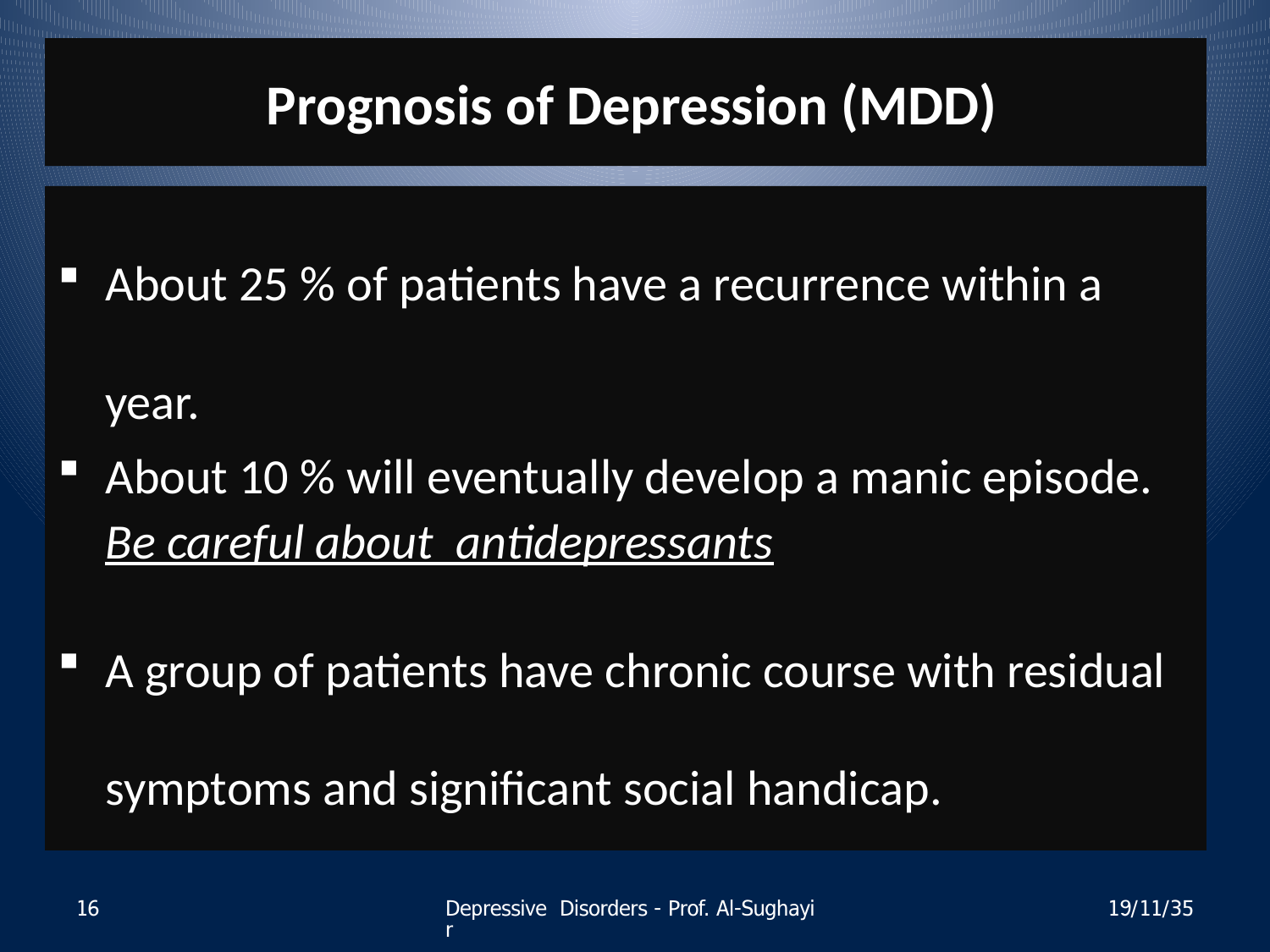

# Prognosis of Depression (MDD)
About 25 % of patients have a recurrence within a year.
About 10 % will eventually develop a manic episode.    Be careful about  antidepressants
A group of patients have chronic course with residual symptoms and significant social handicap.

16
Depressive  Disorders - Prof. Al-Sughayir
19/11/35